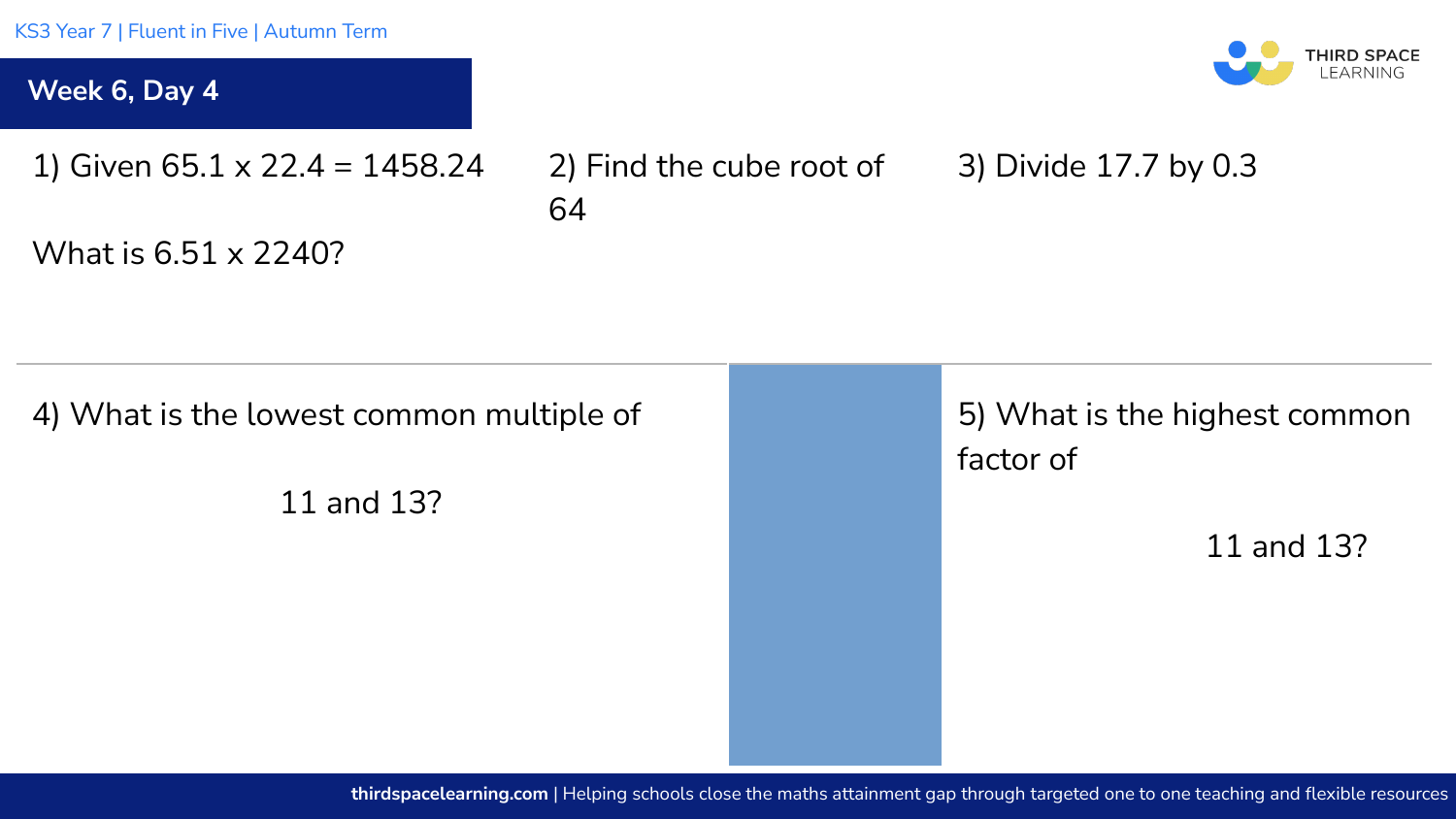

Week 6, Day 4
| 1) Given 65.1 x 22.4 = 1458.24 What is 6.51 x 2240? |  | 2) Find the cube root of 64 |  | 3) Divide 17.7 by 0.3 |
| --- | --- | --- | --- | --- |
| 4) What is the lowest common multiple of 11 and 13? |  |  | 5) What is the highest common factor of 11 and 13? |  |